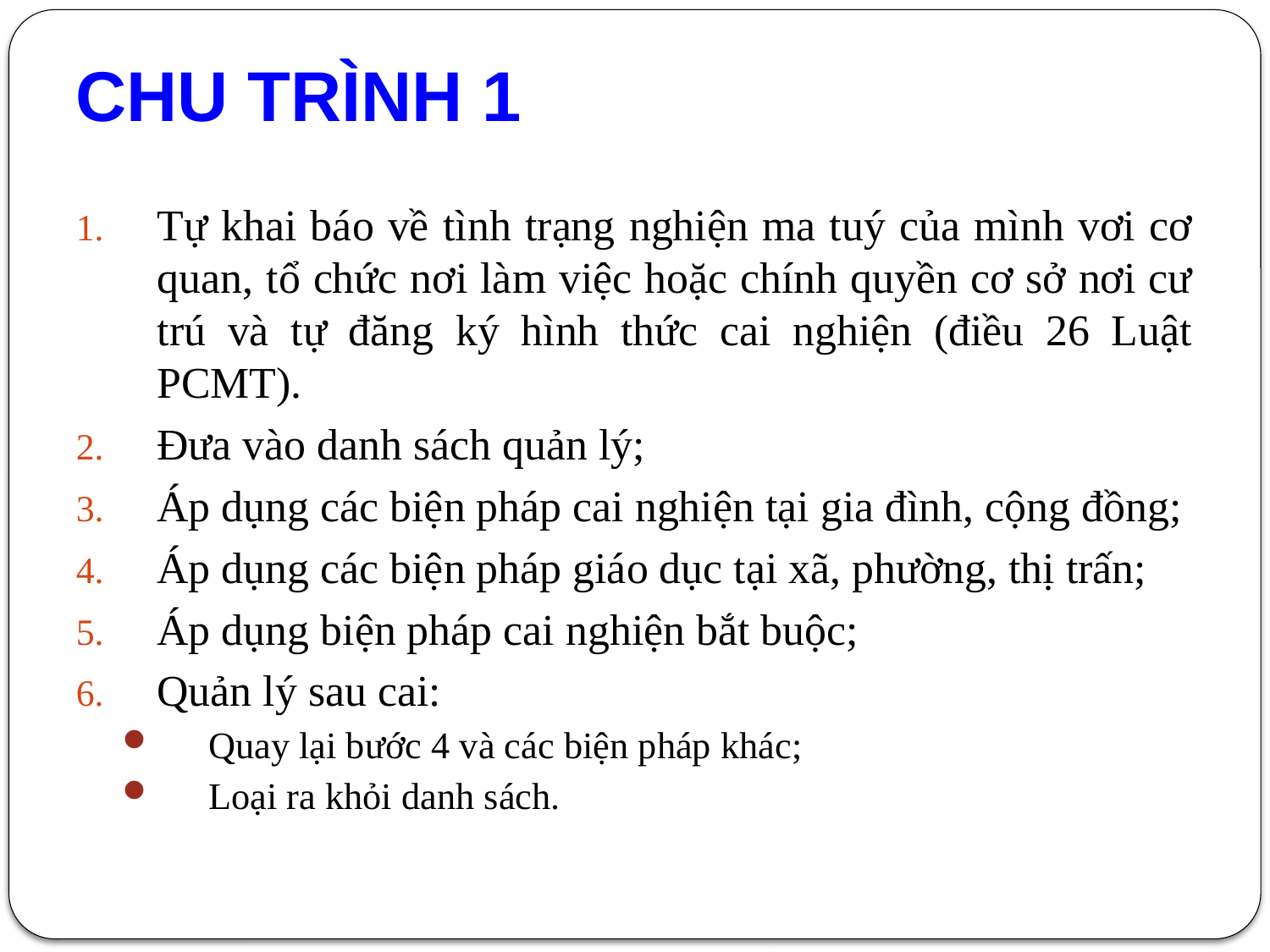

# CHU TRÌNH 1
Tự khai báo về tình trạng nghiện ma tuý của mình vơi cơ quan, tổ chức nơi làm việc hoặc chính quyền cơ sở nơi cư trú và tự đăng ký hình thức cai nghiện (điều 26 Luật PCMT).
Đưa vào danh sách quản lý;
Áp dụng các biện pháp cai nghiện tại gia đình, cộng đồng;
Áp dụng các biện pháp giáo dục tại xã, phường, thị trấn;
Áp dụng biện pháp cai nghiện bắt buộc;
Quản lý sau cai:
Quay lại bước 4 và các biện pháp khác;
Loại ra khỏi danh sách.